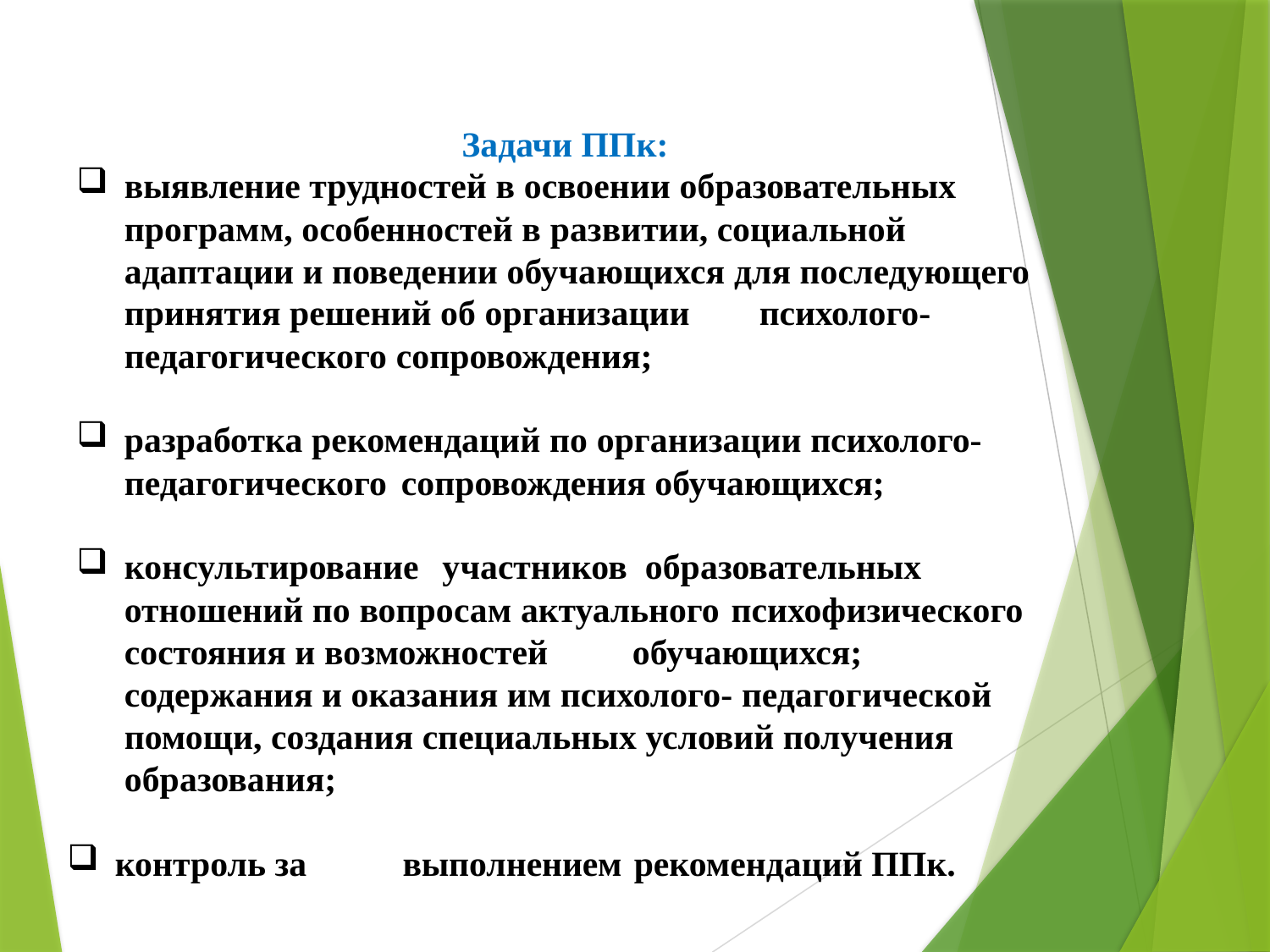

Задачи ППк:
выявление трудностей в освоении образовательных программ, особенностей в развитии, социальной адаптации и поведении обучающихся для последующего принятия решений об организации	психолого- педагогического сопровождения;

разработка рекомендаций по организации психолого- педагогического	сопровождения обучающихся;

консультирование	 участников  образовательных отношений по вопросам актуального  психофизического состояния и возможностей	обучающихся; содержания и оказания им психолого- педагогической помощи, создания специальных условий получения образования;

контроль за	выполнением  рекомендаций ППк.